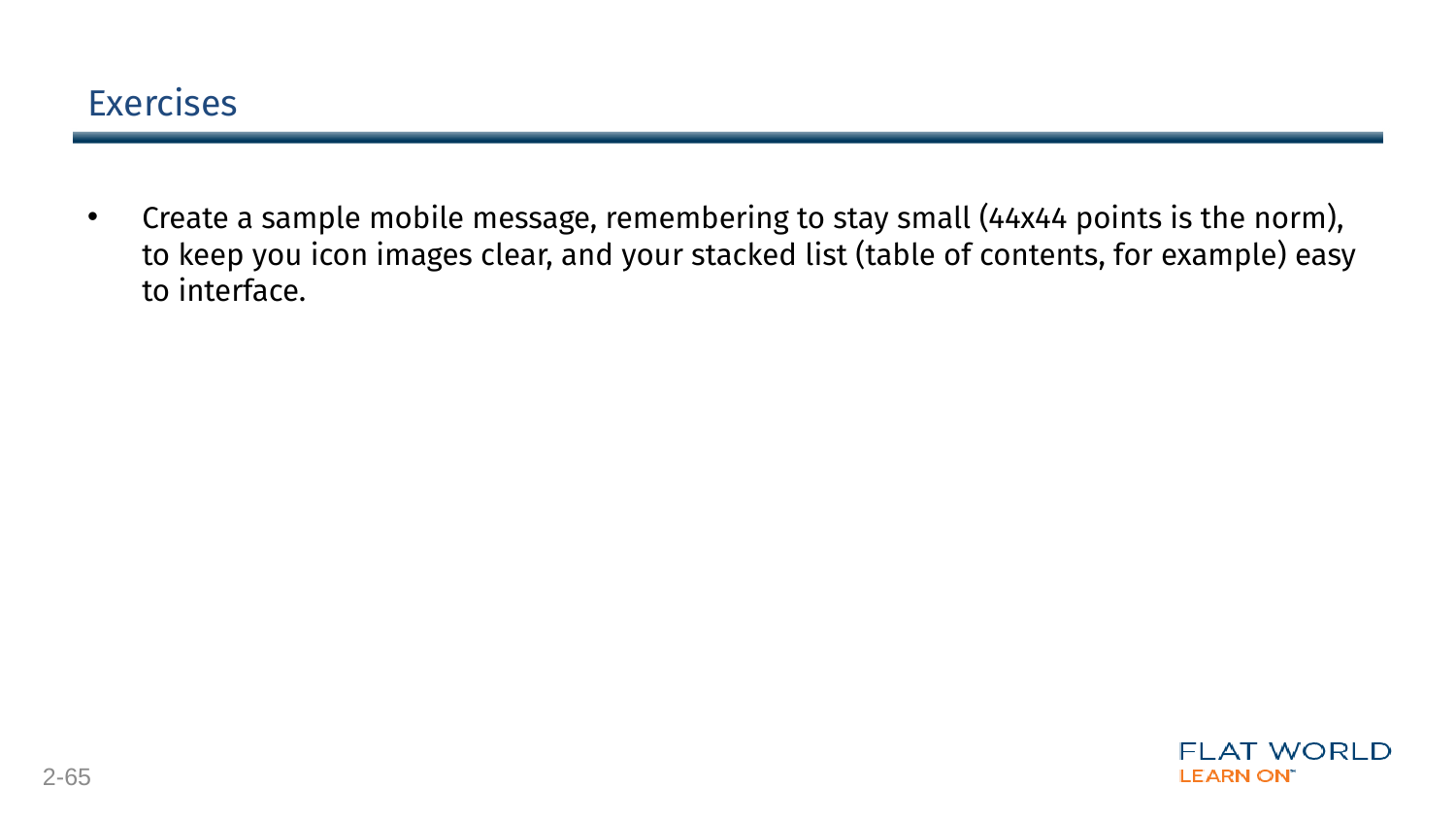

# Exercises
Create a sample mobile message, remembering to stay small (44x44 points is the norm), to keep you icon images clear, and your stacked list (table of contents, for example) easy to interface.
2-65